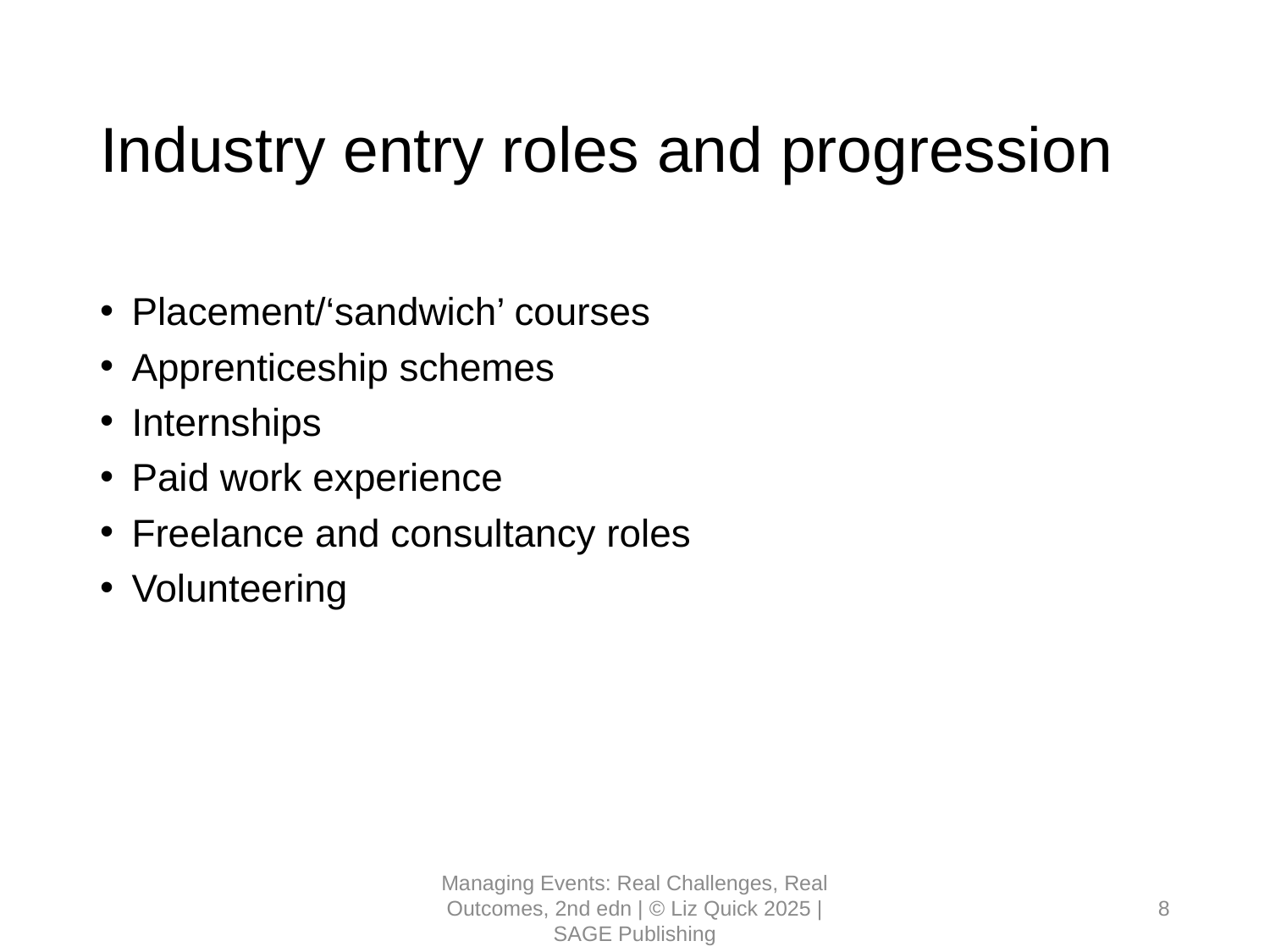

# Industry entry roles and progression
Placement/‘sandwich’ courses
Apprenticeship schemes
Internships
Paid work experience
Freelance and consultancy roles
Volunteering
Managing Events: Real Challenges, Real Outcomes, 2nd edn | © Liz Quick 2025 | SAGE Publishing
8